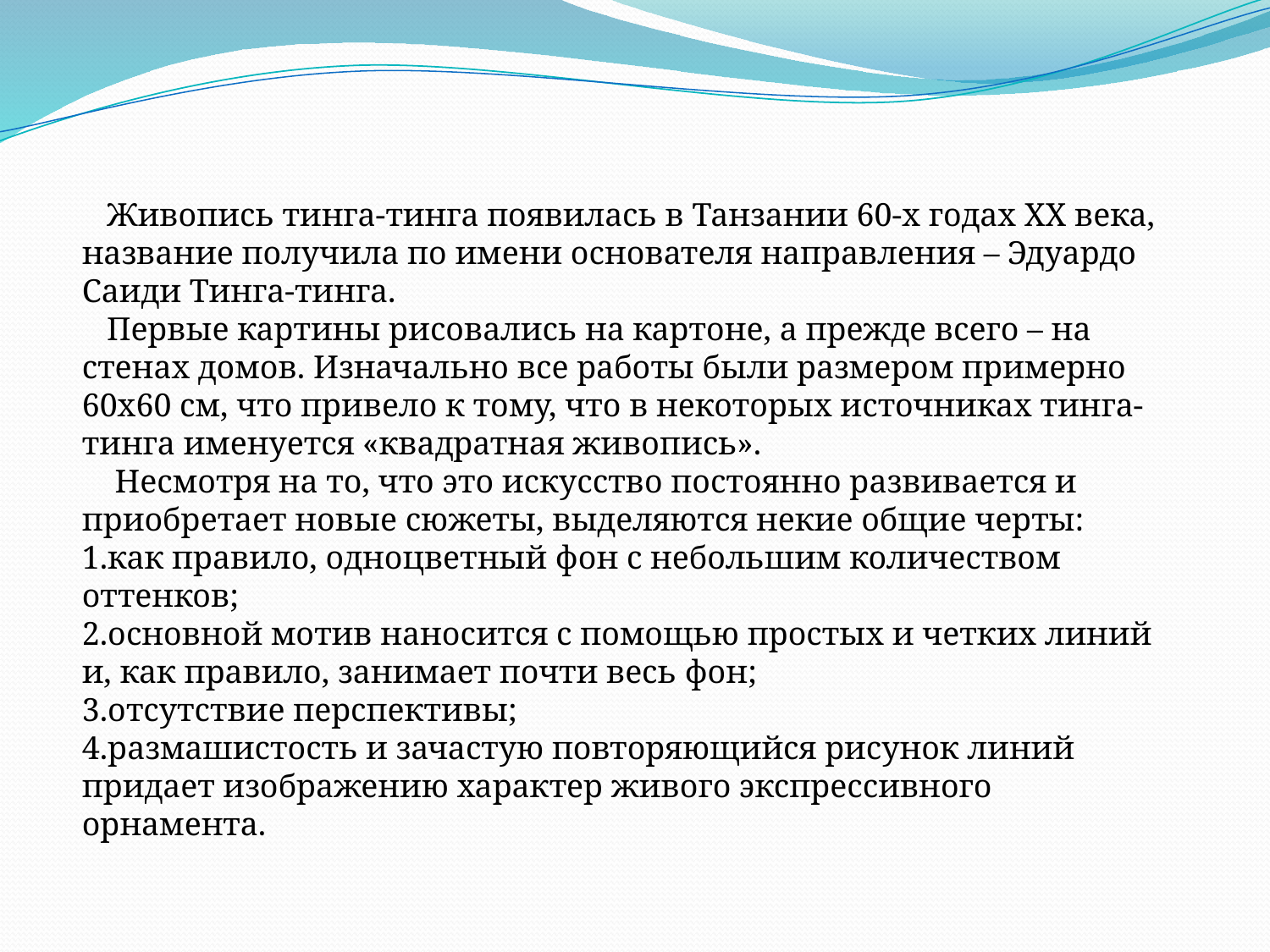

Живопись тинга-тинга появилась в Танзании 60-х годах ХХ века, название получила по имени основателя направления – Эдуардо Саиди Тинга-тинга.
   Первые картины рисовались на картоне, а прежде всего – на стенах домов. Изначально все работы были размером примерно 60х60 см, что привело к тому, что в некоторых источниках тинга-тинга именуется «квадратная живопись».
    Несмотря на то, что это искусство постоянно развивается и приобретает новые сюжеты, выделяются некие общие черты:
1.как правило, одноцветный фон с небольшим количеством оттенков;
2.основной мотив наносится с помощью простых и четких линий и, как правило, занимает почти весь фон;
3.отсутствие перспективы;
4.размашистость и зачастую повторяющийся рисунок линий придает изображению характер живого экспрессивного орнамента.